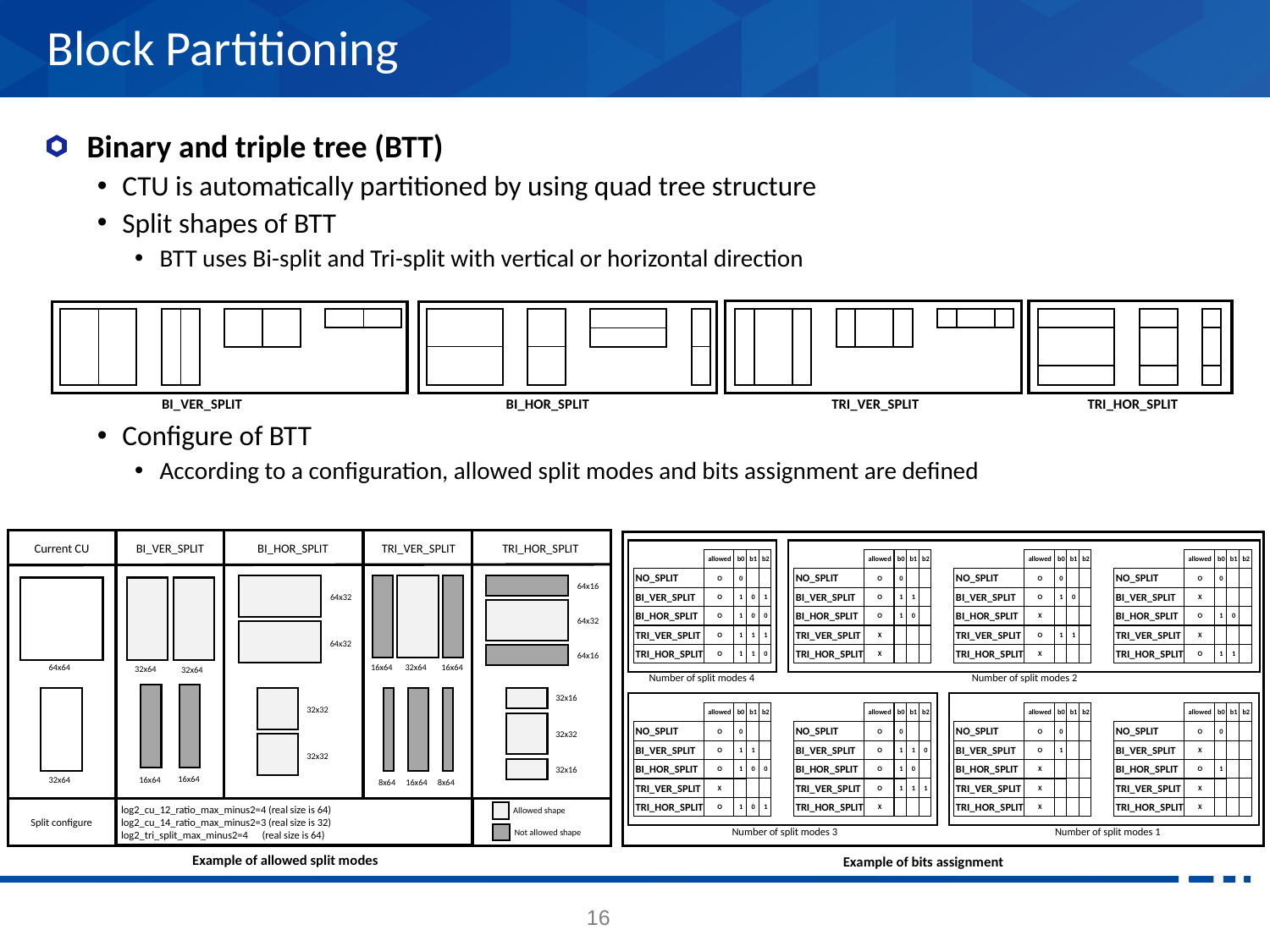

# Block Partitioning
Binary and triple tree (BTT)
CTU is automatically partitioned by using quad tree structure
Split shapes of BTT
BTT uses Bi-split and Tri-split with vertical or horizontal direction

Configure of BTT
According to a configuration, allowed split modes and bits assignment are defined

BI_VER_SPLIT
BI_HOR_SPLIT
TRI_VER_SPLIT
TRI_HOR_SPLIT

Current CU
BI_VER_SPLIT
BI_HOR_SPLIT
TRI_VER_SPLIT
TRI_HOR_SPLIT

64x16

64x32

64x32

64x32

64x16
16x64
32x64
16x64
64x64
32x64
32x64

32x16

32x32

32x32

32x32

32x16
16x64
16x64
32x64
8x64
16x64
8x64
log2_cu_12_ratio_max_minus2=4 (real size is 64)
log2_cu_14_ratio_max_minus2=3 (real size is 32)
log2_tri_split_max_minus2=4      (real size is 64)
Split configure

Allowed shape

Not allowed shape

b2
b1
b0
allowed

0
O
NO_SPLIT
1
0
1
O
BI_VER_SPLIT
0
0
1
O
BI_HOR_SPLIT
1
1
1
O
TRI_VER_SPLIT
0
1
1
O
TRI_HOR_SPLIT
b2
b1
b0
allowed

0
O
NO_SPLIT

1
1
O
BI_VER_SPLIT

0
1
O
BI_HOR_SPLIT

X
TRI_VER_SPLIT

X
TRI_HOR_SPLIT
b2
b1
b0
allowed

0
O
NO_SPLIT

0
1
O
BI_VER_SPLIT

X
BI_HOR_SPLIT

1
1
O
TRI_VER_SPLIT

X
TRI_HOR_SPLIT
b2
b1
b0
allowed

0
O
NO_SPLIT

X
BI_VER_SPLIT

0
1
O
BI_HOR_SPLIT

X
TRI_VER_SPLIT

1
1
O
TRI_HOR_SPLIT
Number of split modes 4
Number of split modes 2

b2
b1
b0
allowed

0
O
NO_SPLIT

1
1
O
BI_VER_SPLIT
0
0
1
O
BI_HOR_SPLIT

X
TRI_VER_SPLIT
1
0
1
O
TRI_HOR_SPLIT
b2
b1
b0
allowed

0
O
NO_SPLIT
0
1
1
O
BI_VER_SPLIT

0
1
O
BI_HOR_SPLIT
1
1
1
O
TRI_VER_SPLIT

X
TRI_HOR_SPLIT
b2
b1
b0
allowed

0
O
NO_SPLIT

1
O
BI_VER_SPLIT

X
BI_HOR_SPLIT

X
TRI_VER_SPLIT

X
TRI_HOR_SPLIT
b2
b1
b0
allowed

0
O
NO_SPLIT

X
BI_VER_SPLIT

1
O
BI_HOR_SPLIT

X
TRI_VER_SPLIT

X
TRI_HOR_SPLIT
Number of split modes 3
Number of split modes 1
Example of allowed split modes
Example of bits assignment